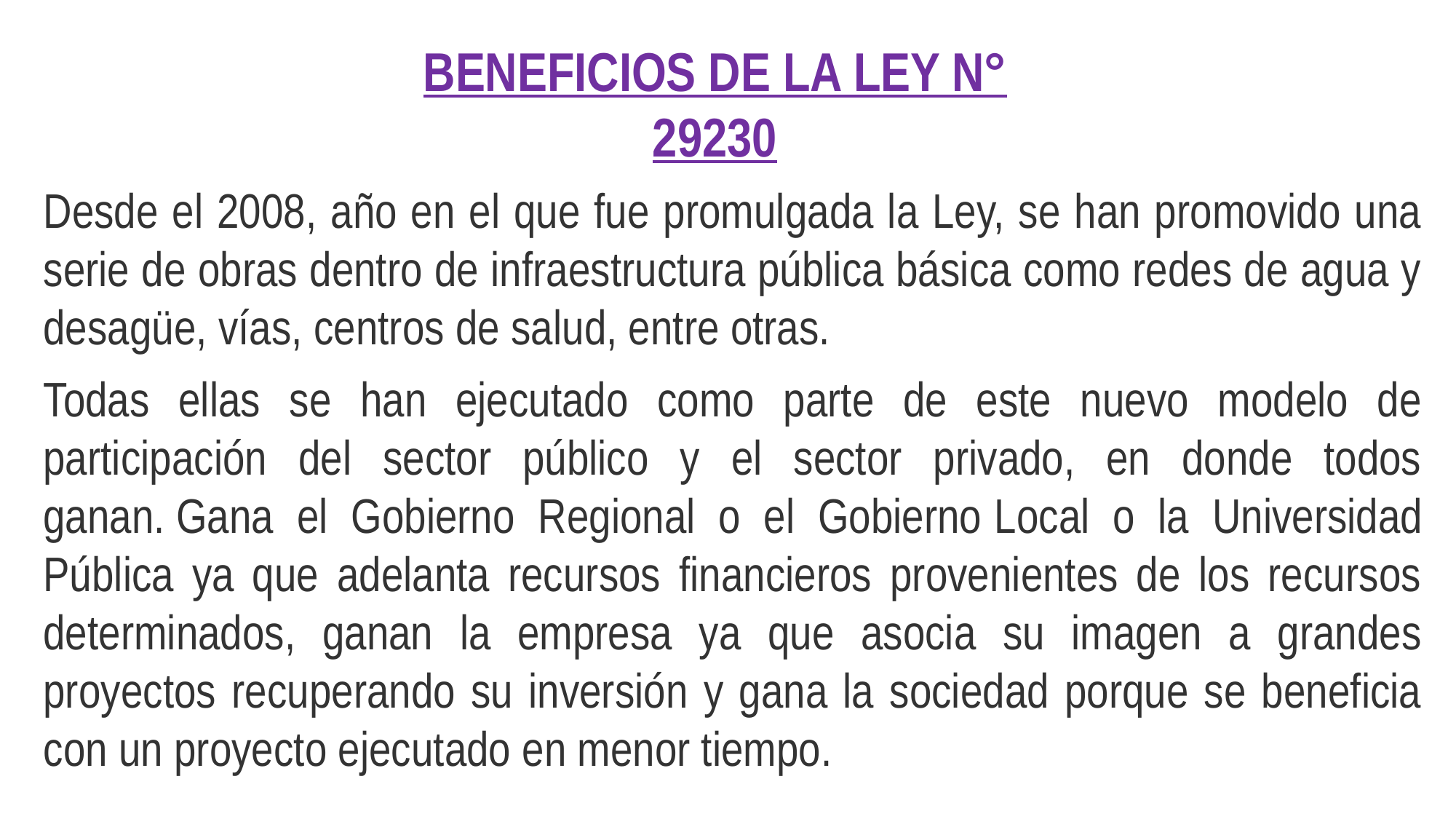

BENEFICIOS DE LA LEY N° 29230
Desde el 2008, año en el que fue promulgada la Ley, se han promovido una serie de obras dentro de infraestructura pública básica como redes de agua y desagüe, vías, centros de salud, entre otras.
Todas ellas se han ejecutado como parte de este nuevo modelo de participación del sector público y el sector privado, en donde todos ganan. Gana el Gobierno Regional o el Gobierno Local o la Universidad Pública ya que adelanta recursos financieros provenientes de los recursos determinados, ganan la empresa ya que asocia su imagen a grandes proyectos recuperando su inversión y gana la sociedad porque se beneficia con un proyecto ejecutado en menor tiempo.